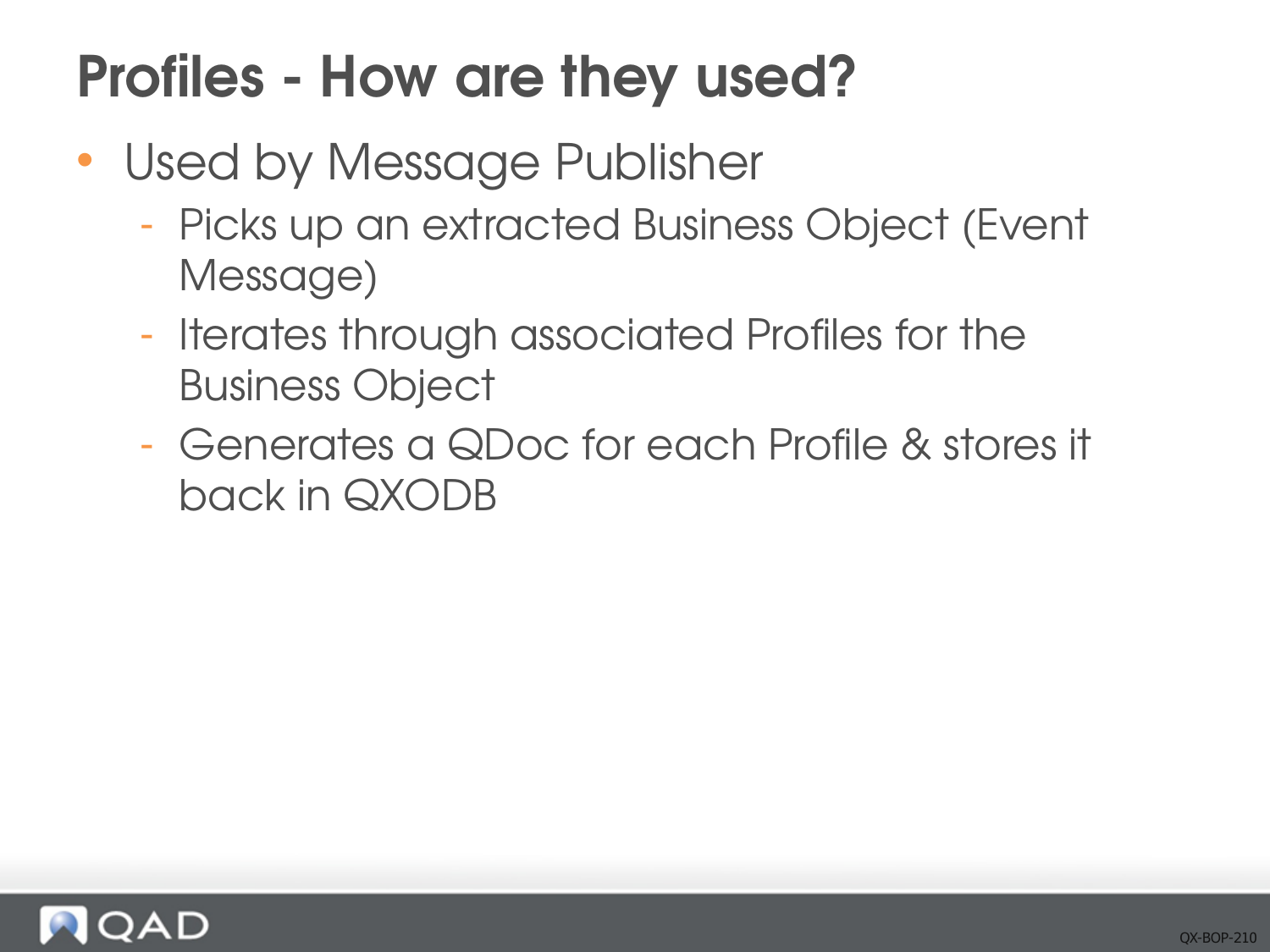

# Profiles - How are they used?
Used by Message Publisher
Picks up an extracted Business Object (Event Message)
Iterates through associated Profiles for the Business Object
Generates a QDoc for each Profile & stores it back in QXODB
QX-BOP-210